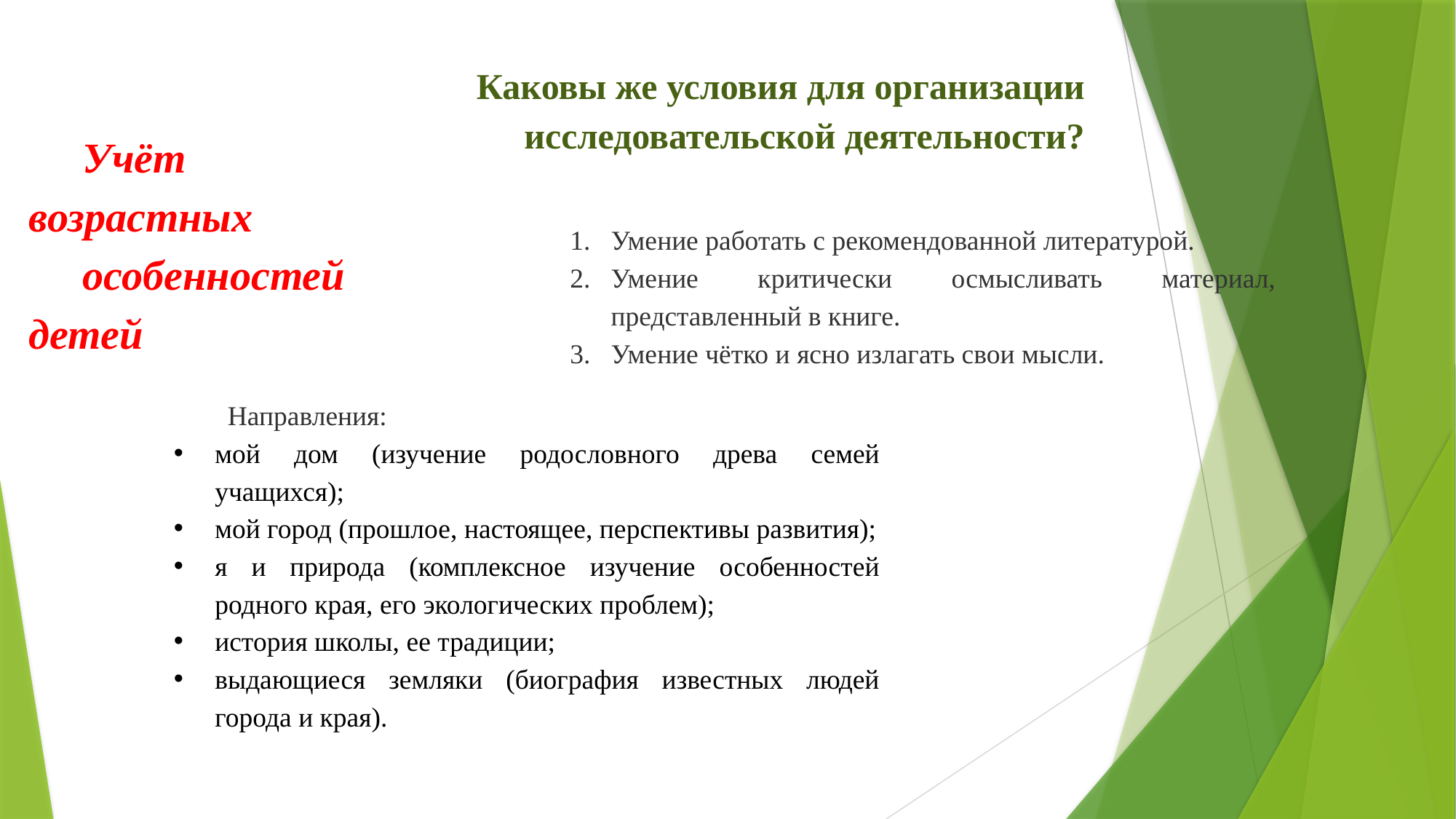

Каковы же условия для организации исследовательской деятельности?
Учёт возрастных
особенностей детей
Умение работать с рекомендованной литературой.
Умение критически осмысливать материал, представленный в книге.
Умение чётко и ясно излагать свои мысли.

Направления:
мой дом (изучение родословного древа семей учащихся);
мой город (прошлое, настоящее, перспективы развития);
я и природа (комплексное изучение особенностей родного края, его экологических проблем);
история школы, ее традиции;
выдающиеся земляки (биография известных людей города и края).